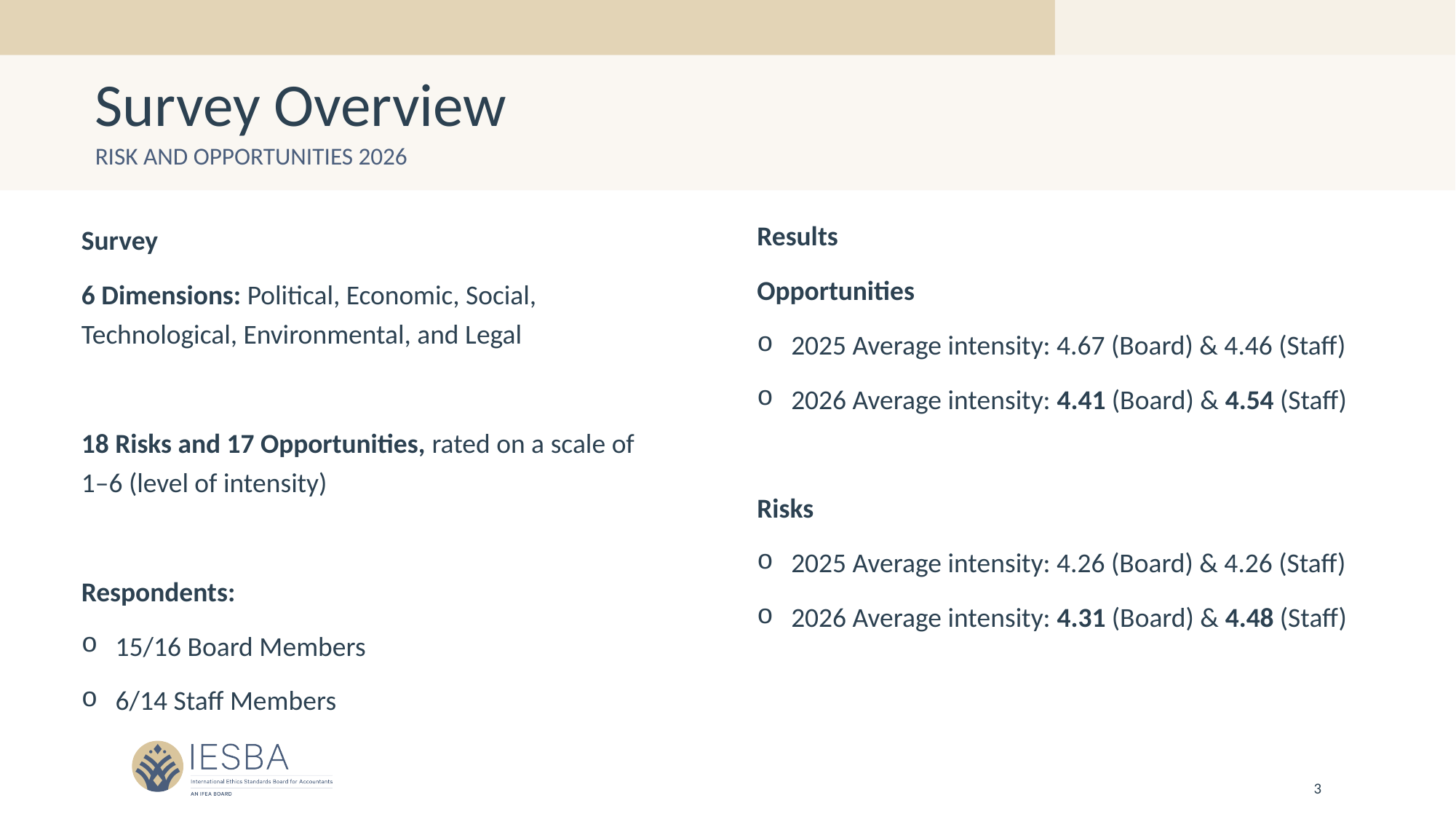

# Survey Overview
Risk and Opportunities 2026

Results
Opportunities
2025 Average intensity: 4.67 (Board) & 4.46 (Staff)
2026 Average intensity: 4.41 (Board) & 4.54 (Staff)

Risks
2025 Average intensity: 4.26 (Board) & 4.26 (Staff)
2026 Average intensity: 4.31 (Board) & 4.48 (Staff)

Survey
6 Dimensions: Political, Economic, Social, Technological, Environmental, and Legal

18 Risks and 17 Opportunities, rated on a scale of 1–6 (level of intensity)

Respondents:
15/16 Board Members
6/14 Staff Members
3